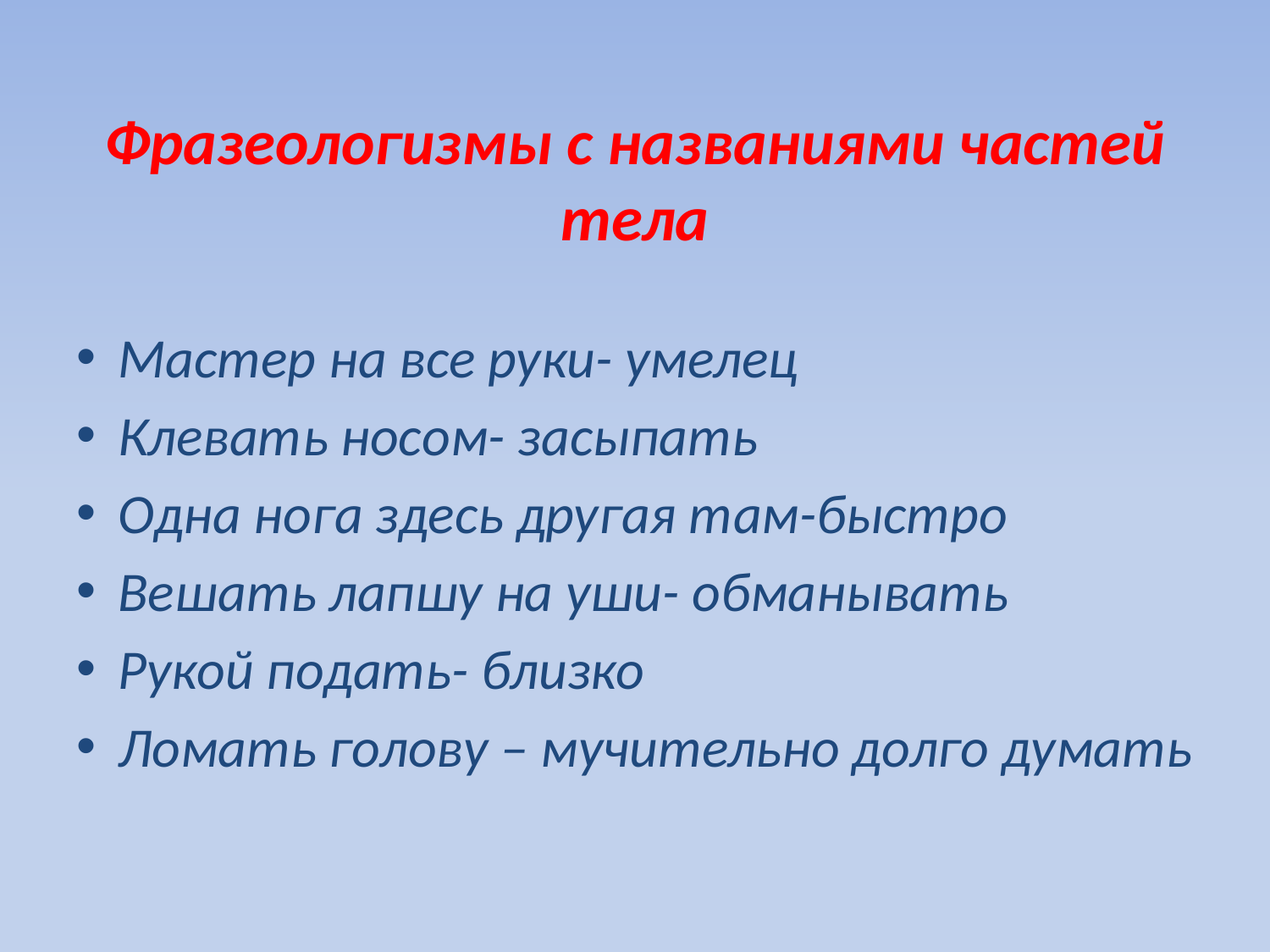

# Фразеологизмы с названиями частей тела
Мастер на все руки- умелец
Клевать носом- засыпать
Одна нога здесь другая там-быстро
Вешать лапшу на уши- обманывать
Рукой подать- близко
Ломать голову – мучительно долго думать